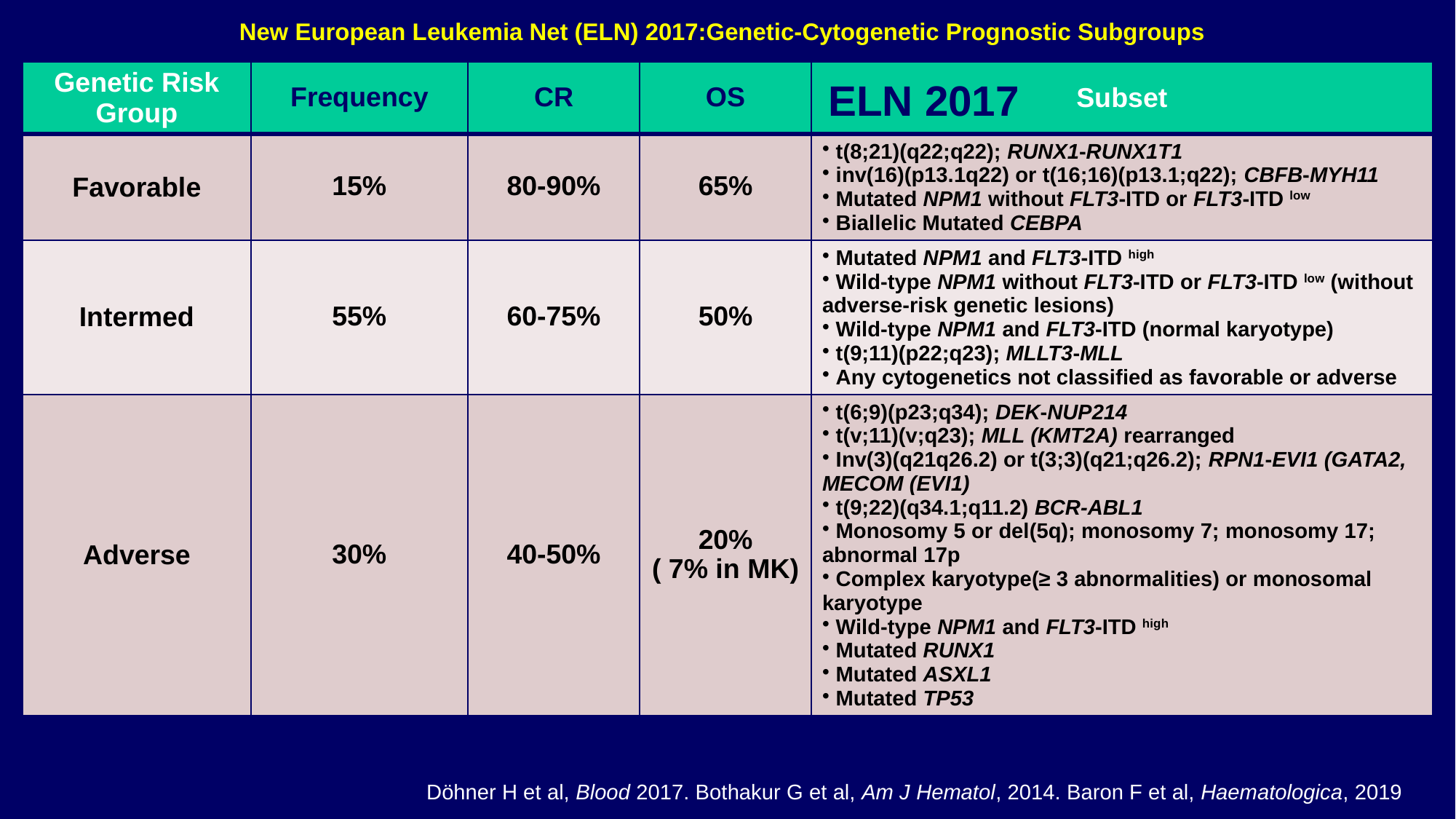

New European Leukemia Net (ELN) 2017:Genetic-Cytogenetic Prognostic Subgroups
| Genetic Risk Group | Frequency | CR | OS | Subset |
| --- | --- | --- | --- | --- |
| Favorable | 15% | 80-90% | 65% | t(8;21)(q22;q22); RUNX1-RUNX1T1 inv(16)(p13.1q22) or t(16;16)(p13.1;q22); CBFB-MYH11 Mutated NPM1 without FLT3-ITD or FLT3-ITD low Biallelic Mutated CEBPA |
| Intermed | 55% | 60-75% | 50% | Mutated NPM1 and FLT3-ITD high Wild-type NPM1 without FLT3-ITD or FLT3-ITD low (without adverse-risk genetic lesions) Wild-type NPM1 and FLT3-ITD (normal karyotype) t(9;11)(p22;q23); MLLT3-MLL Any cytogenetics not classified as favorable or adverse |
| Adverse | 30% | 40-50% | 20% ( 7% in MK) | t(6;9)(p23;q34); DEK-NUP214 t(v;11)(v;q23); MLL (KMT2A) rearranged Inv(3)(q21q26.2) or t(3;3)(q21;q26.2); RPN1-EVI1 (GATA2, MECOM (EVI1) t(9;22)(q34.1;q11.2) BCR-ABL1 Monosomy 5 or del(5q); monosomy 7; monosomy 17; abnormal 17p Complex karyotype(≥ 3 abnormalities) or monosomal karyotype Wild-type NPM1 and FLT3-ITD high Mutated RUNX1 Mutated ASXL1 Mutated TP53 |
ELN 2017
Döhner H et al, Blood 2017. Bothakur G et al, Am J Hematol, 2014. Baron F et al, Haematologica, 2019